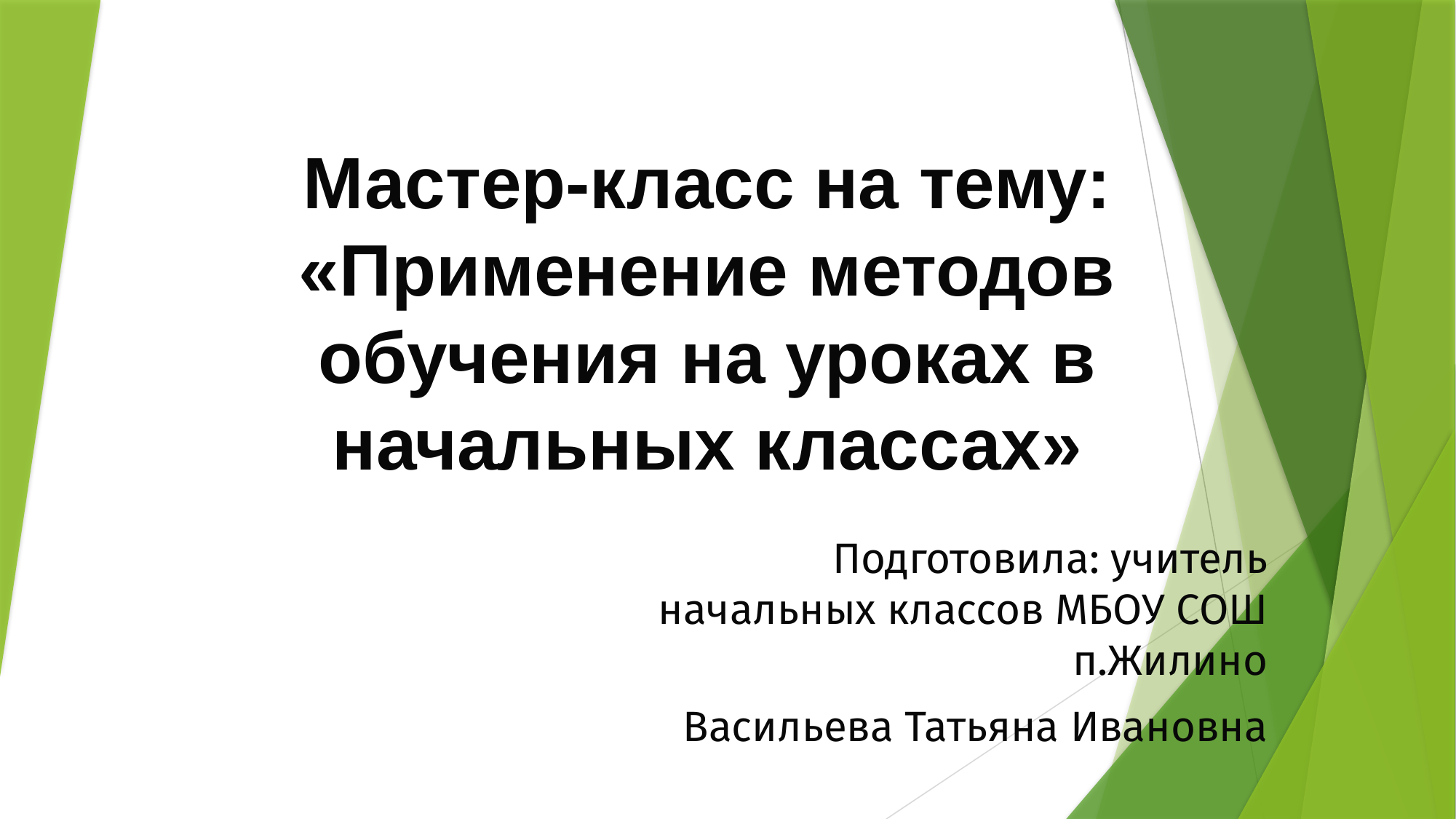

# Мастер-класс на тему: «Применение методов обучения на уроках в начальных классах»
Подготовила: учитель начальных классов МБОУ СОШ п.Жилино
 Васильева Татьяна Ивановна